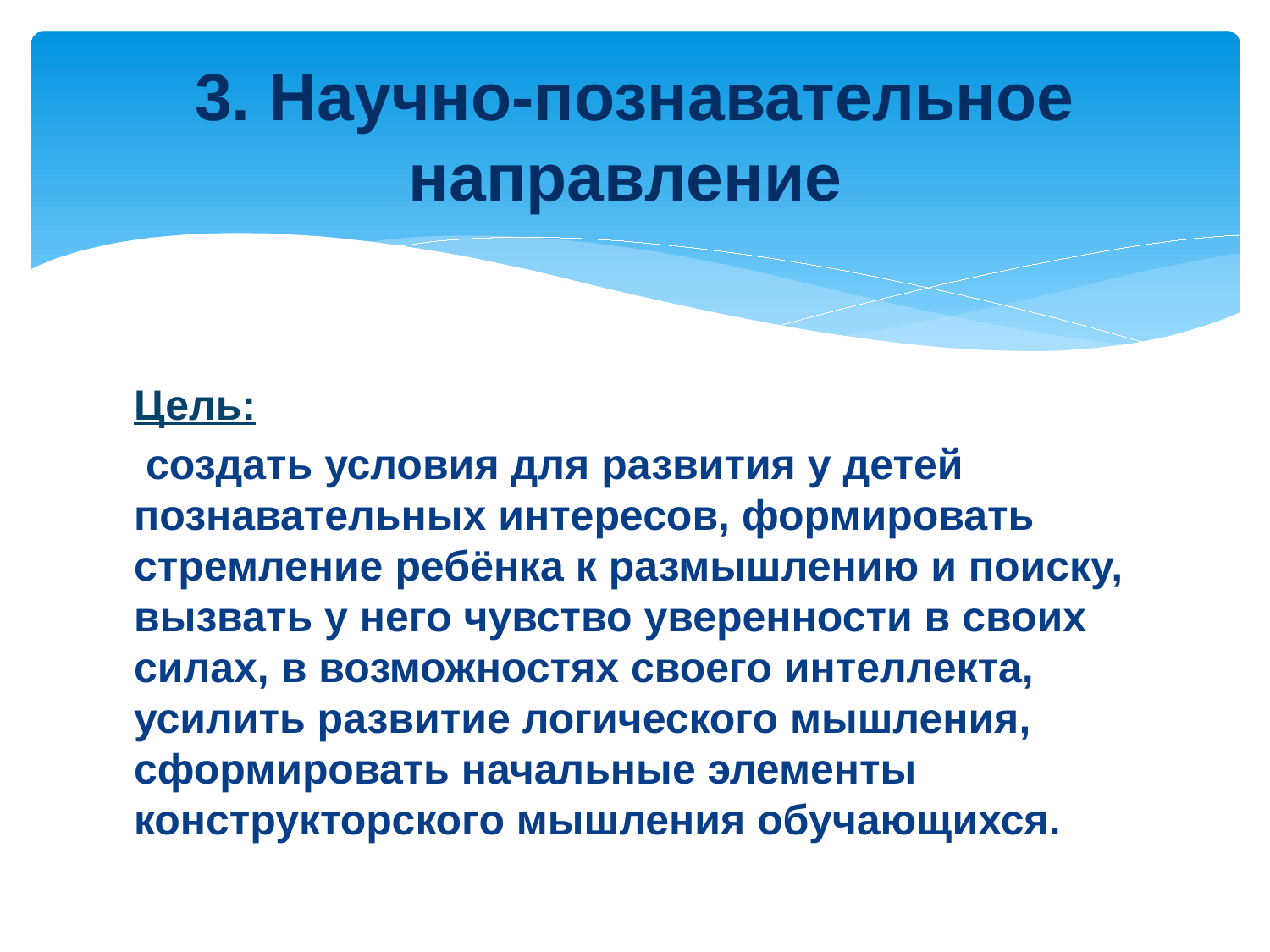

# 3. Научно-познавательное направление
Цель:
 создать условия для развития у детей познавательных интересов, формировать стремление ребёнка к размышлению и поиску, вызвать у него чувство уверенности в своих силах, в возможностях своего интеллекта, усилить развитие логического мышления, сформировать начальные элементы конструкторского мышления обучающихся.